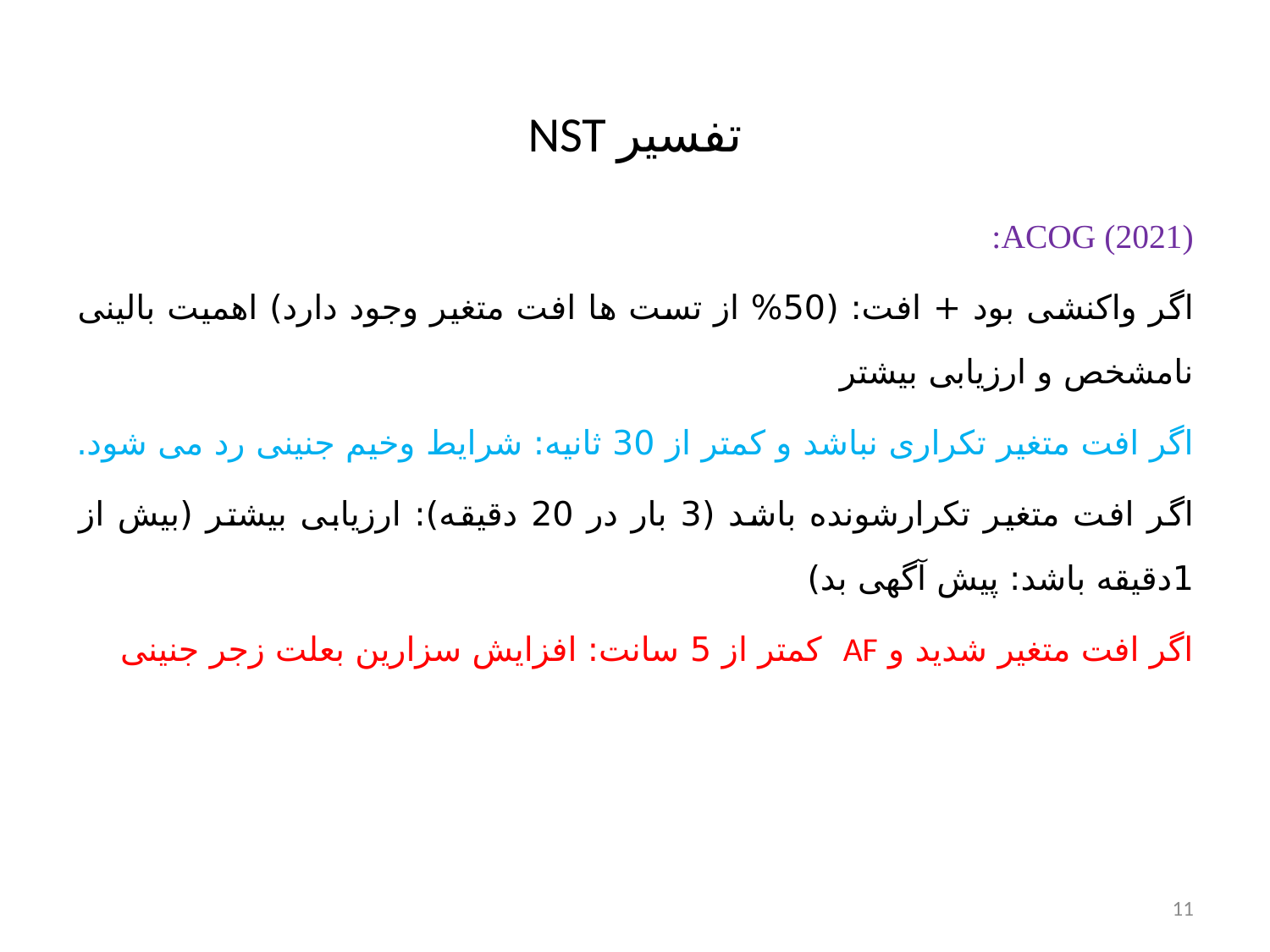

# NST تفسیر
ACOG (2021):
اگر واکنشی بود + افت: (50% از تست ها افت متغیر وجود دارد) اهمیت بالینی نامشخص و ارزیابی بیشتر
اگر افت متغیر تکراری نباشد و کمتر از 30 ثانیه: شرایط وخیم جنینی رد می شود.
اگر افت متغیر تکرارشونده باشد (3 بار در 20 دقیقه): ارزیابی بیشتر (بیش از 1دقیقه باشد: پیش آگهی بد)
اگر افت متغیر شدید و AF  کمتر از 5 سانت: افزایش سزارین بعلت زجر جنینی

11